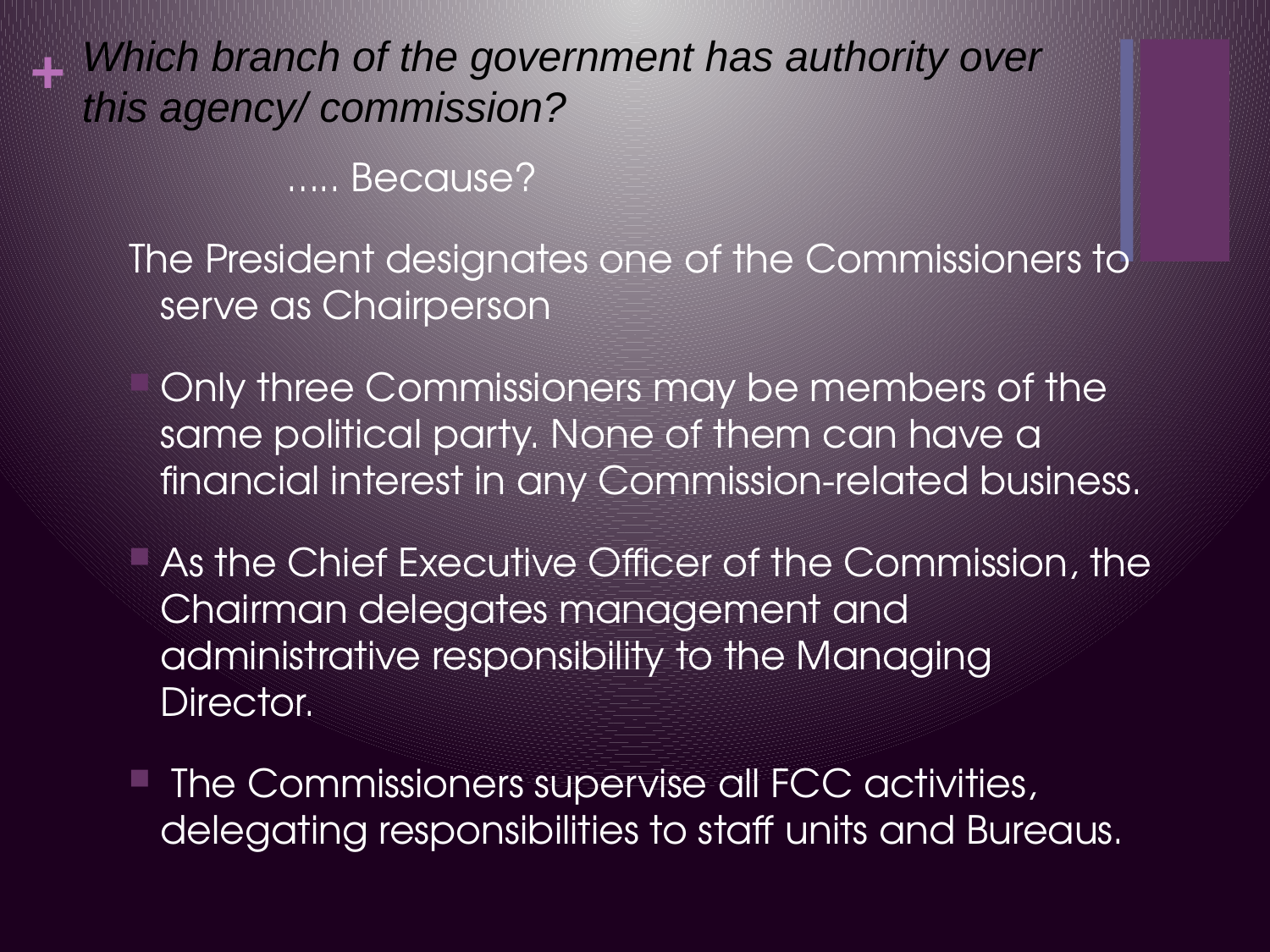

# Which branch of the government has authority over this agency/ commission?
		….. Because?
The President designates one of the Commissioners to serve as Chairperson
Only three Commissioners may be members of the same political party. None of them can have a financial interest in any Commission-related business.
As the Chief Executive Officer of the Commission, the Chairman delegates management and administrative responsibility to the Managing Director.
 The Commissioners supervise all FCC activities, delegating responsibilities to staff units and Bureaus.